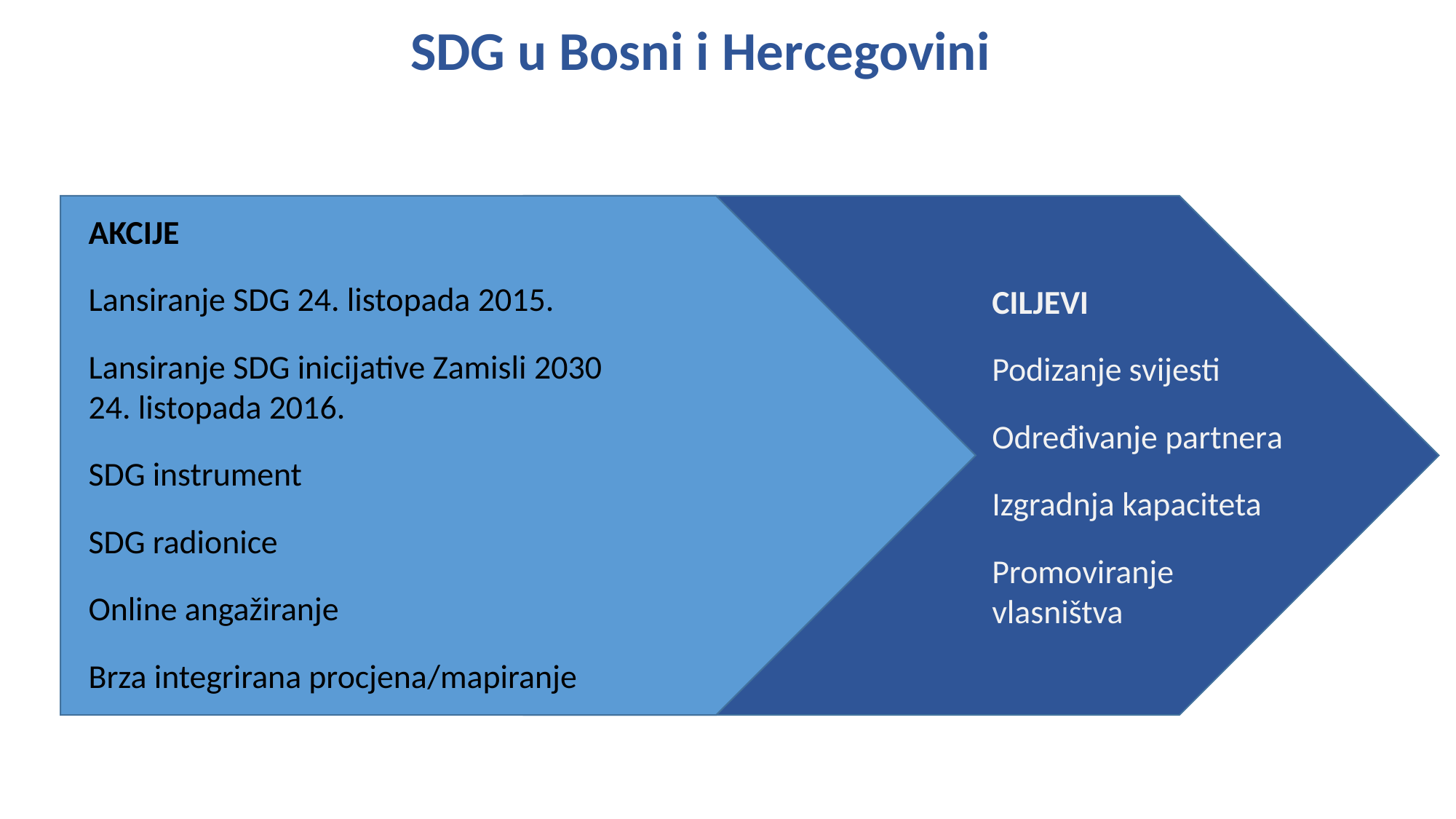

SDG u Bosni i Hercegovini

AKCIJE
Lansiranje SDG 24. listopada 2015.
Lansiranje SDG inicijative Zamisli 2030
24. listopada 2016.
SDG instrument
SDG radionice
Online angažiranje
Brza integrirana procjena/mapiranje
CILJEVI
Podizanje svijesti
Određivanje partnera
Izgradnja kapaciteta
Promoviranje vlasništva